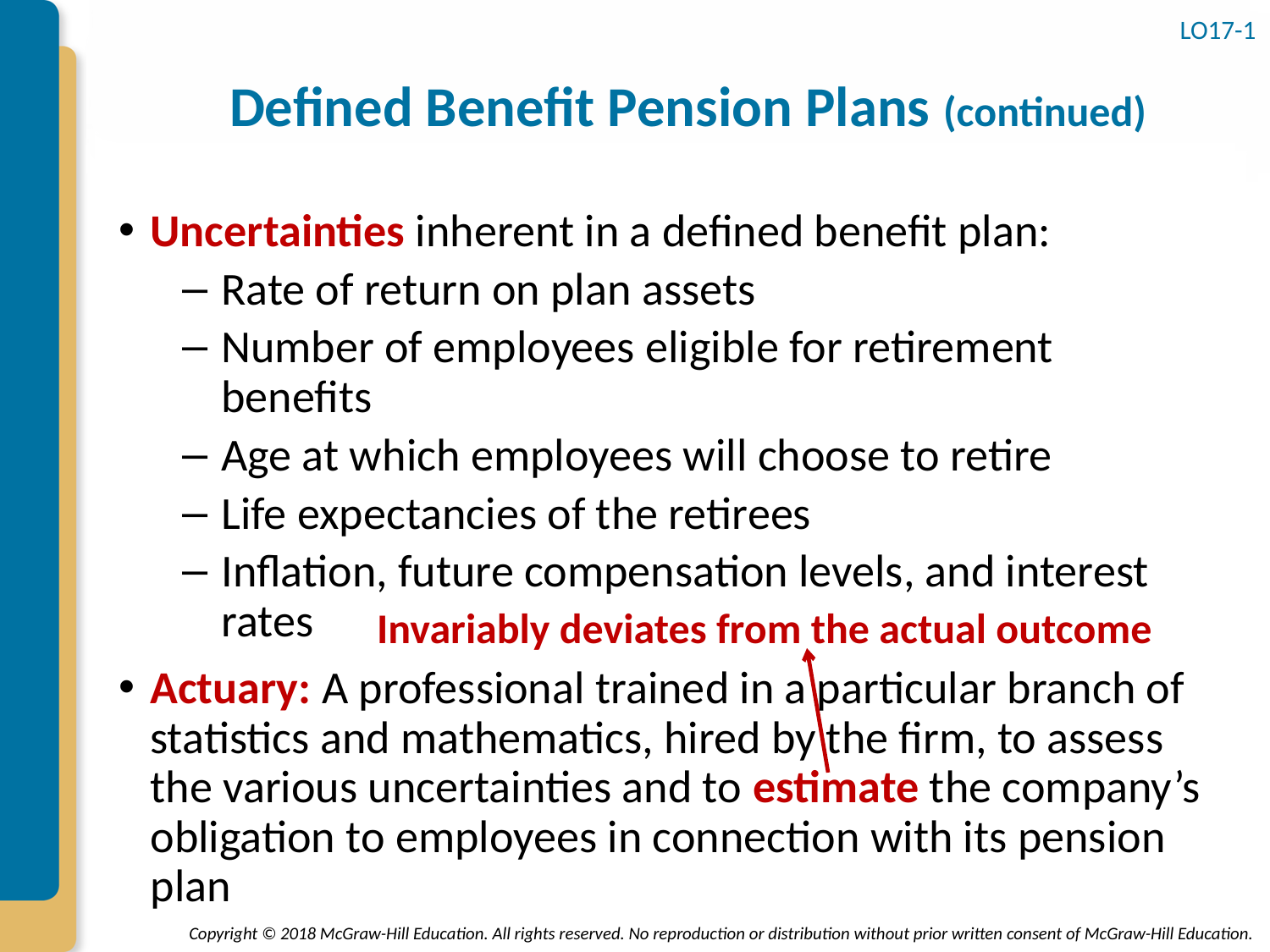

# Defined Benefit Pension Plans (continued)
LO17-1
Uncertainties inherent in a defined benefit plan:
Rate of return on plan assets
Number of employees eligible for retirement benefits
Age at which employees will choose to retire
Life expectancies of the retirees
Inflation, future compensation levels, and interest rates
Actuary: A professional trained in a particular branch of statistics and mathematics, hired by the firm, to assess the various uncertainties and to estimate the company’s obligation to employees in connection with its pension plan

Invariably deviates from the actual outcome